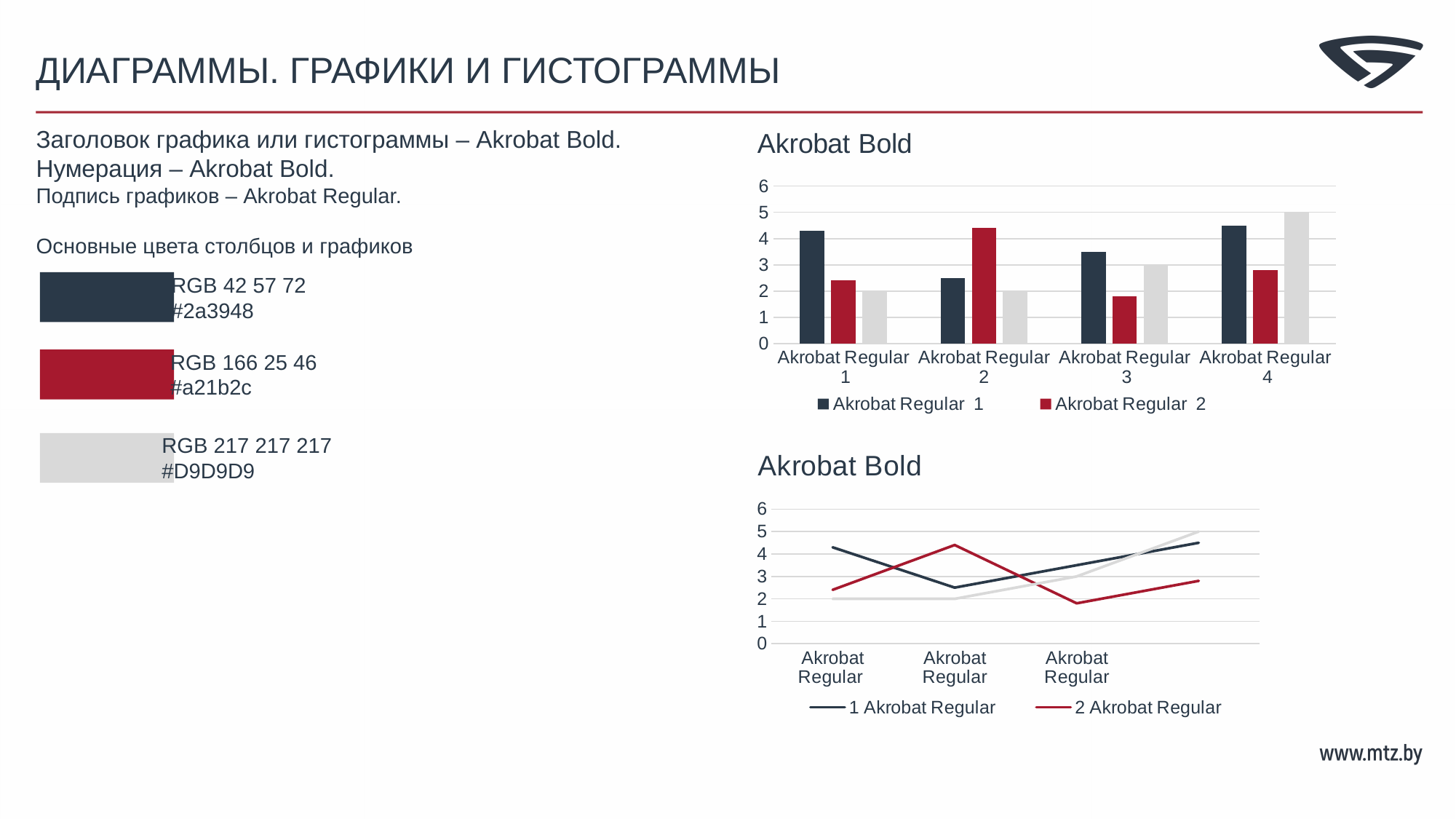

ДИАГРАММЫ. ГРАФИКИ И ГИСТОГРАММЫ

Заголовок графика или гистограммы – Akrobat Bold.
Нумерация – Akrobat Bold.
Подпись графиков – Akrobat Regular.

Основные цвета столбцов и графиков

### Chart: Akrobat Bold

| Category | Akrobat Regular  1 | Akrobat Regular  2 | Akrobat Regular  3 |
|---|---|---|---|
| Akrobat Regular  1 | 4.3 | 2.4 | 2.0 |
| Akrobat Regular 2 | 2.5 | 4.4 | 2.0 |
| Akrobat Regular  3 | 3.5 | 1.8 | 3.0 |
| Akrobat Regular  4 | 4.5 | 2.8 | 5.0 |
RGB 42 57 72
#2a3948

RGB 166 25 46
#a21b2c

RGB 217 217 217
#D9D9D9

### Chart: Akrobat Bold

| Category | 1 Akrobat Regular  | 2 Akrobat Regular | 3 Akrobat Regular |
|---|---|---|---|
| Akrobat Regular  | 4.3 | 2.4 | 2.0 |
| Akrobat Regular | 2.5 | 4.4 | 2.0 |
| Akrobat Regular | 3.5 | 1.8 | 3.0 |